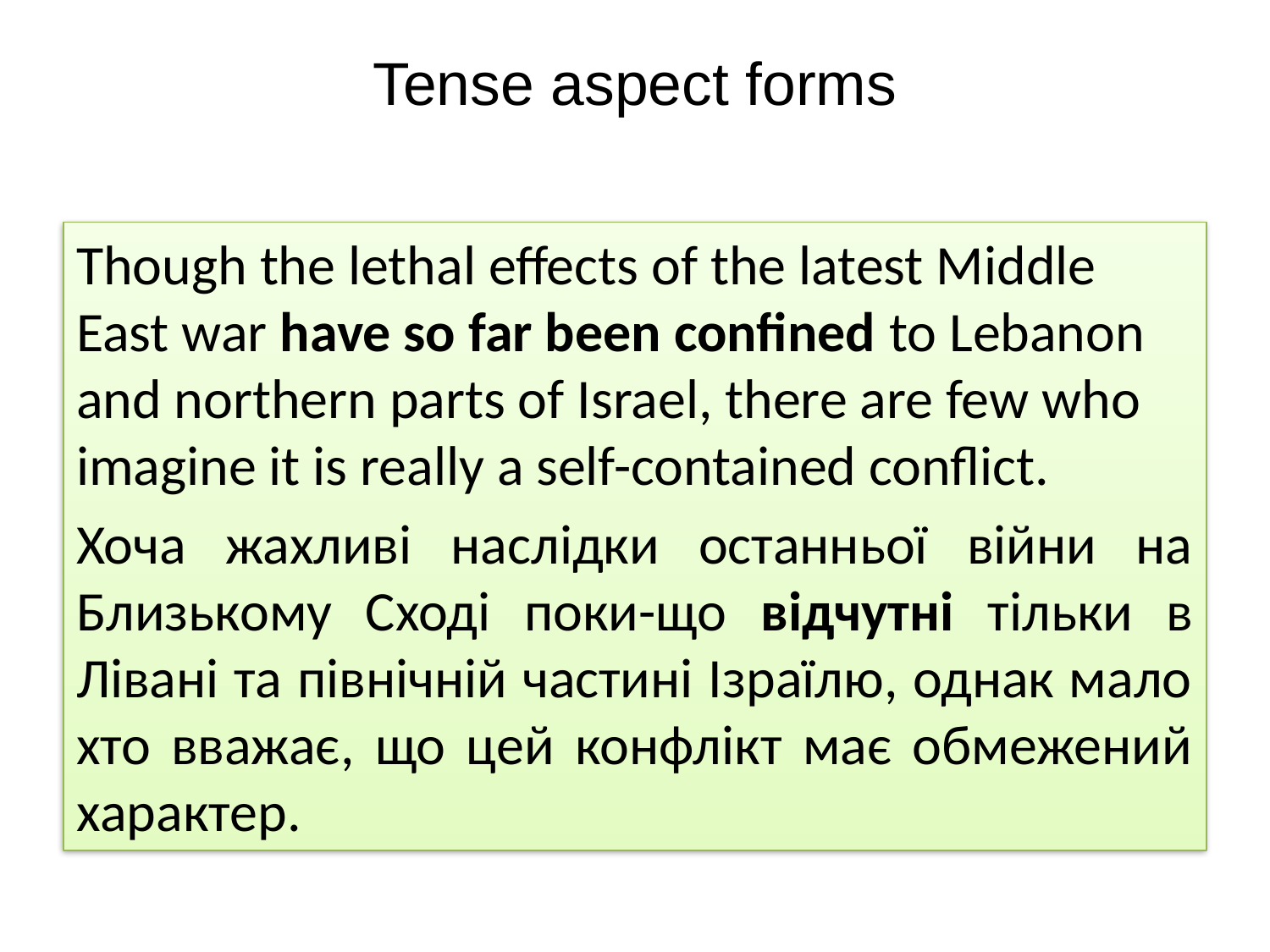

# Tense aspect forms
Though the lethal effects of the latest Middle East war have so far been confined to Lebanon and northern parts of Israel, there are few who imagine it is really a self-contained conflict.
Хоча жахливі наслідки останньої війни на Близькому Сході поки-що відчутні тільки в Лівані та північній частині Ізраїлю, однак мало хто вважає, що цей конфлікт має обмежений характер.